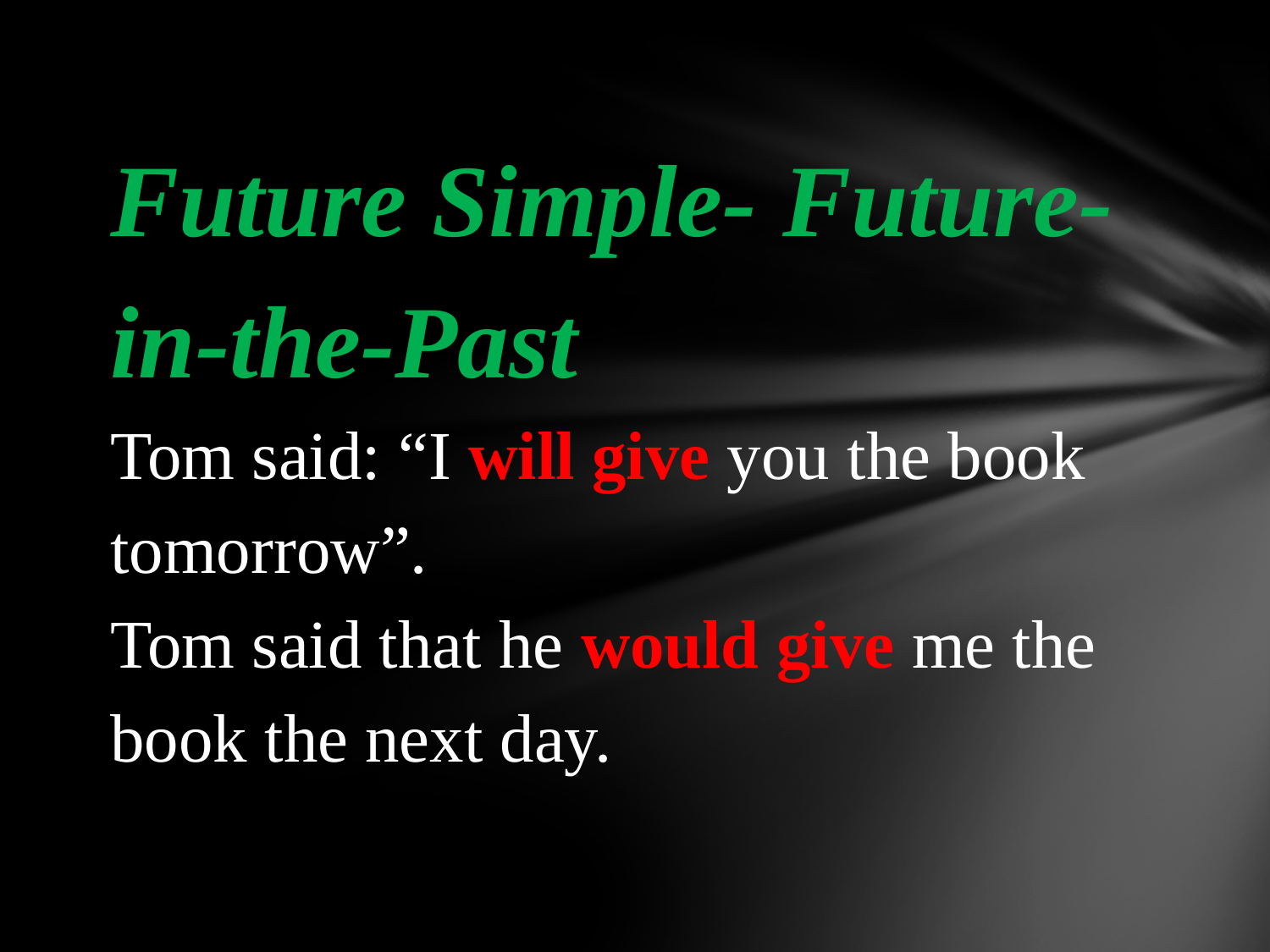

# Future Simple- Future-in-the-Past Tom said: “I will give you the book tomorrow”. Tom said that he would give me the book the next day.